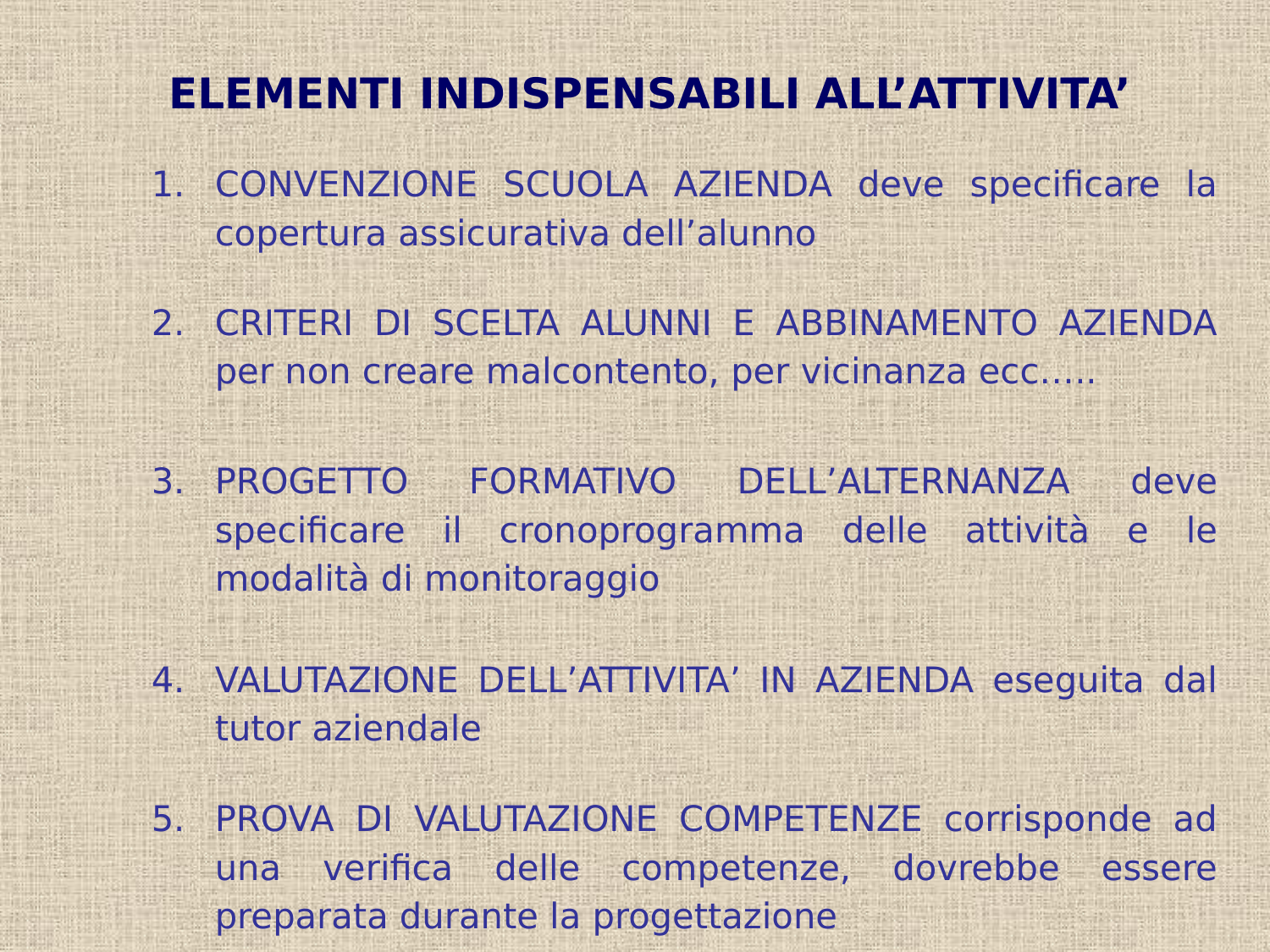

# ELEMENTI INDISPENSABILI ALL’ATTIVITA’
1.	CONVENZIONE SCUOLA AZIENDA deve specificare la copertura assicurativa dell’alunno
2.	CRITERI DI SCELTA ALUNNI E ABBINAMENTO AZIENDA per non creare malcontento, per vicinanza ecc…..
3.	PROGETTO FORMATIVO DELL’ALTERNANZA deve specificare il cronoprogramma delle attività e le modalità di monitoraggio
4.	VALUTAZIONE DELL’ATTIVITA’ IN AZIENDA eseguita dal tutor aziendale
5.	PROVA DI VALUTAZIONE COMPETENZE corrisponde ad una verifica delle competenze, dovrebbe essere preparata durante la progettazione